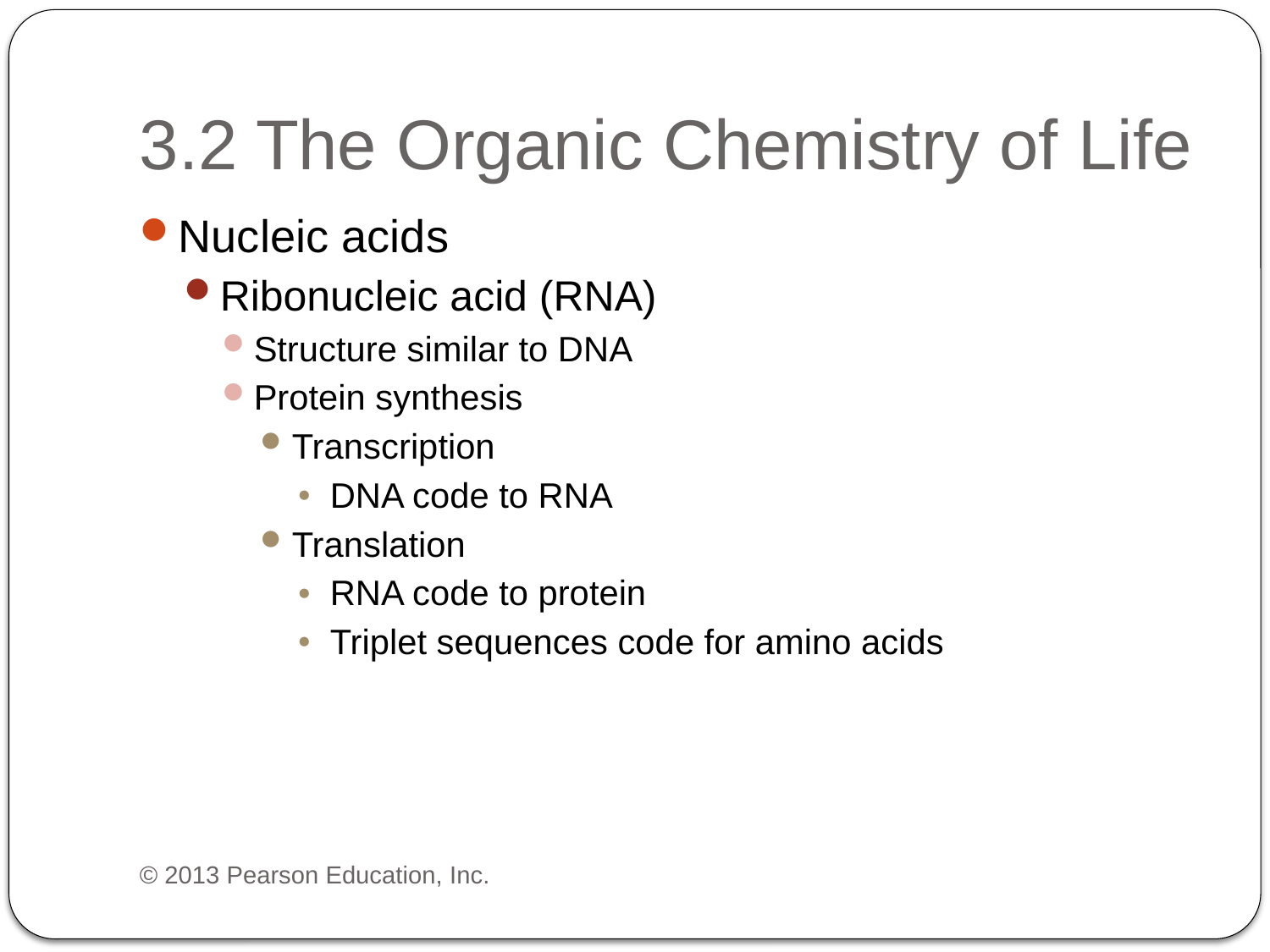

# 3.2 The Organic Chemistry of Life
Nucleic acids
Ribonucleic acid (RNA)
Structure similar to DNA
Protein synthesis
Transcription
DNA code to RNA
Translation
RNA code to protein
Triplet sequences code for amino acids
© 2013 Pearson Education, Inc.